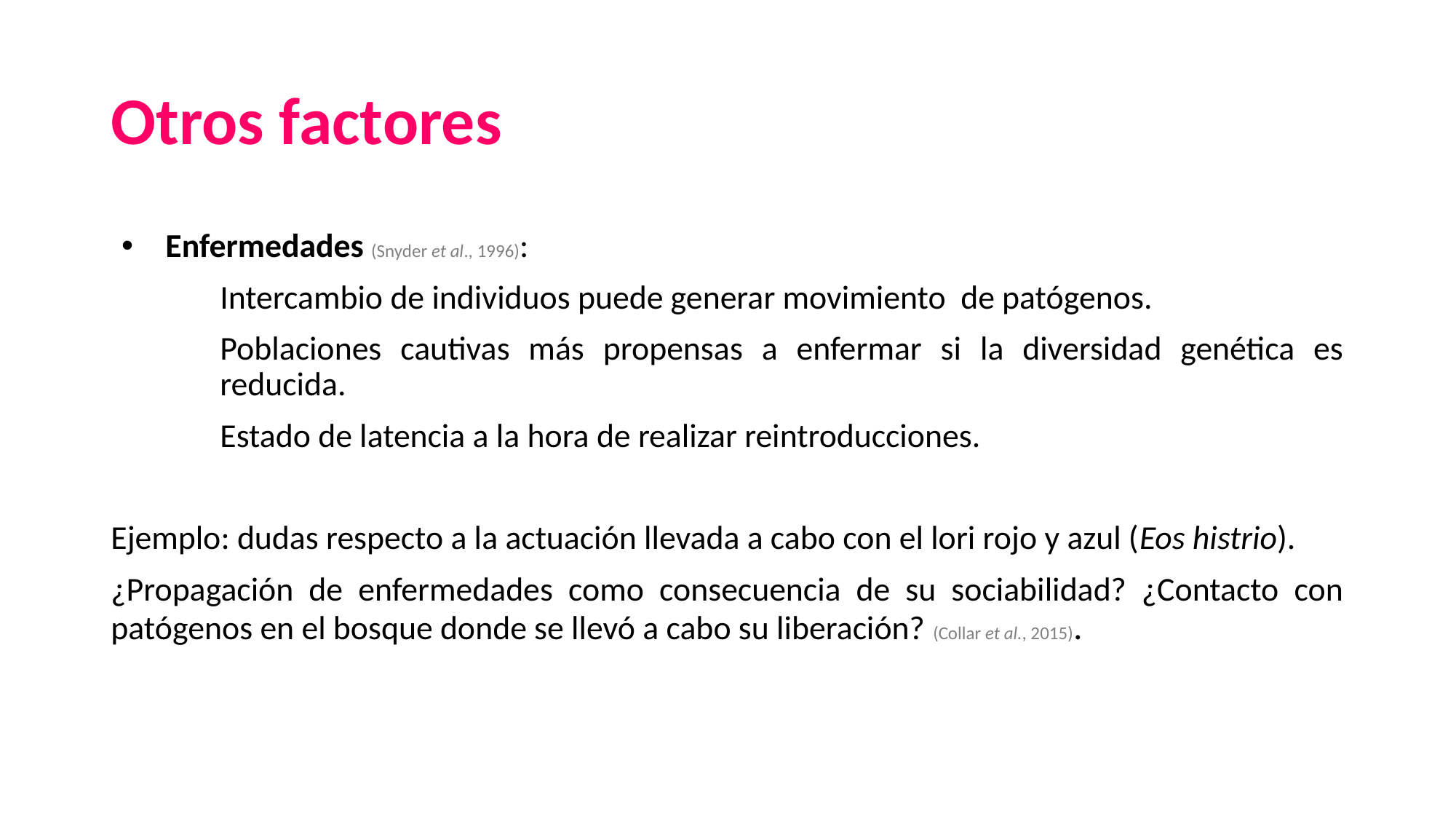

# Otros factores
Enfermedades (Snyder et al., 1996):
Intercambio de individuos puede generar movimiento  de patógenos.
Poblaciones cautivas más propensas a enfermar si la diversidad genética es reducida.
Estado de latencia a la hora de realizar reintroducciones.

Ejemplo: dudas respecto a la actuación llevada a cabo con el lori rojo y azul (Eos histrio).
¿Propagación de enfermedades como consecuencia de su sociabilidad? ¿Contacto con patógenos en el bosque donde se llevó a cabo su liberación? (Collar et al., 2015).